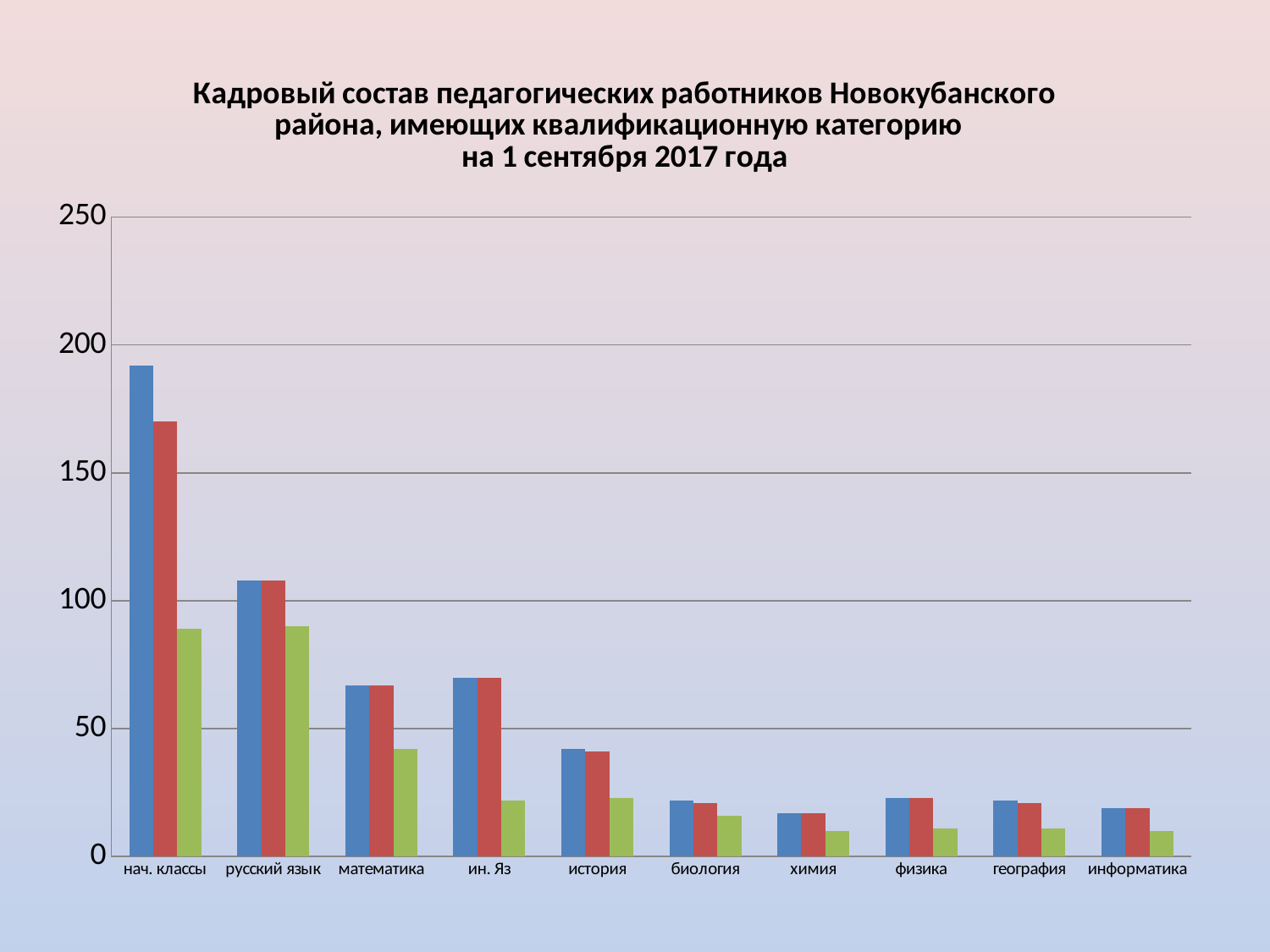

### Chart: Кадровый состав педагогических работников Новокубанского района, имеющих квалификационную категорию
на 1 сентября 2017 года

| Category | всего | высшее образование | категория () |
|---|---|---|---|
| нач. классы | 192.0 | 170.0 | 89.0 |
| русский язык | 108.0 | 108.0 | 90.0 |
| математика | 67.0 | 67.0 | 42.0 |
| ин. Яз | 70.0 | 70.0 | 22.0 |
| история | 42.0 | 41.0 | 23.0 |
| биология | 22.0 | 21.0 | 16.0 |
| химия | 17.0 | 17.0 | 10.0 |
| физика | 23.0 | 23.0 | 11.0 |
| география | 22.0 | 21.0 | 11.0 |
| информатика | 19.0 | 19.0 | 10.0 |